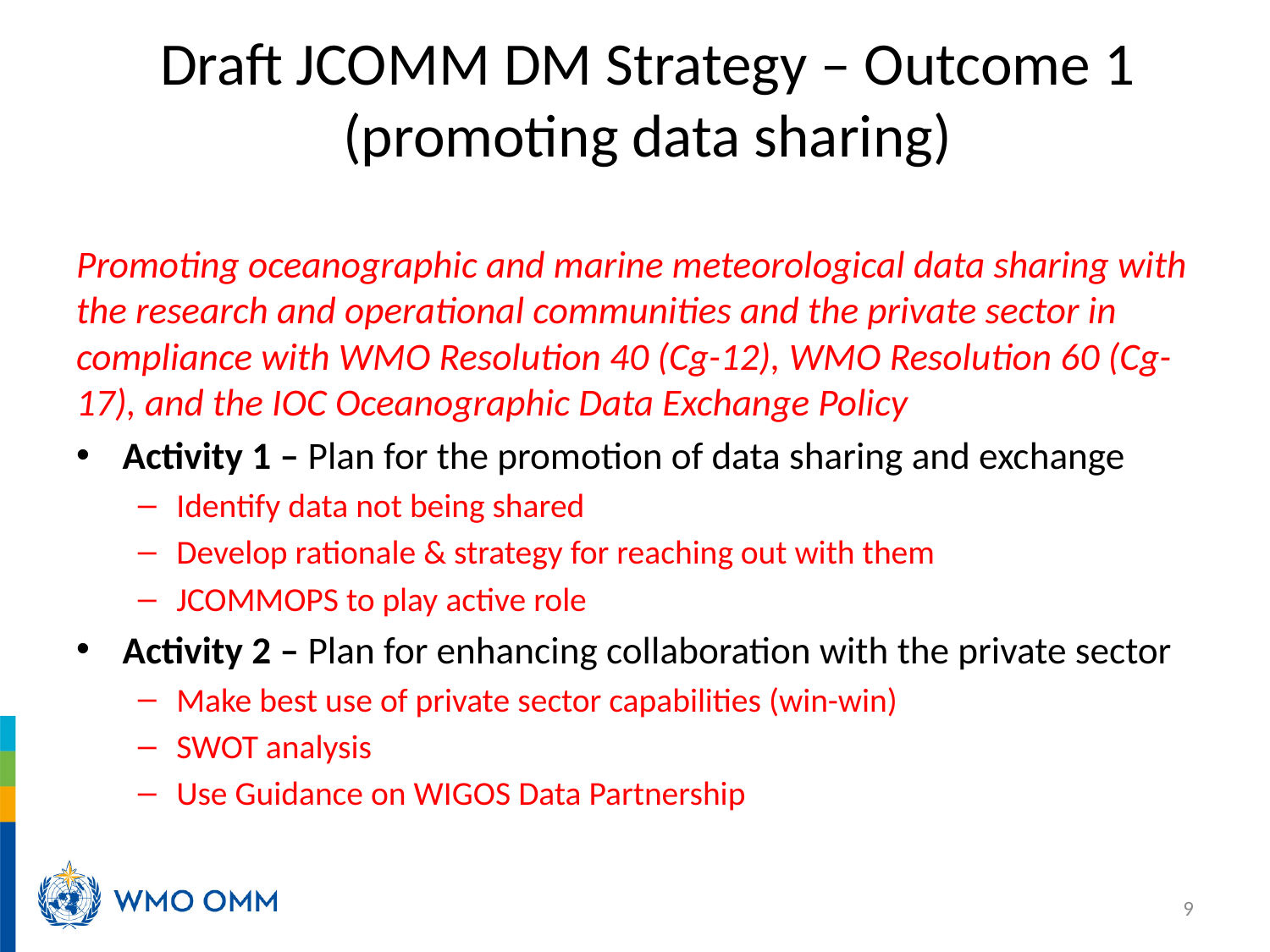

# Draft JCOMM DM Strategy – Outcome 1 (promoting data sharing)
Promoting oceanographic and marine meteorological data sharing with the research and operational communities and the private sector in compliance with WMO Resolution 40 (Cg-12), WMO Resolution 60 (Cg-17), and the IOC Oceanographic Data Exchange Policy
Activity 1 – Plan for the promotion of data sharing and exchange
Identify data not being shared
Develop rationale & strategy for reaching out with them
JCOMMOPS to play active role
Activity 2 – Plan for enhancing collaboration with the private sector
Make best use of private sector capabilities (win-win)
SWOT analysis
Use Guidance on WIGOS Data Partnership
9